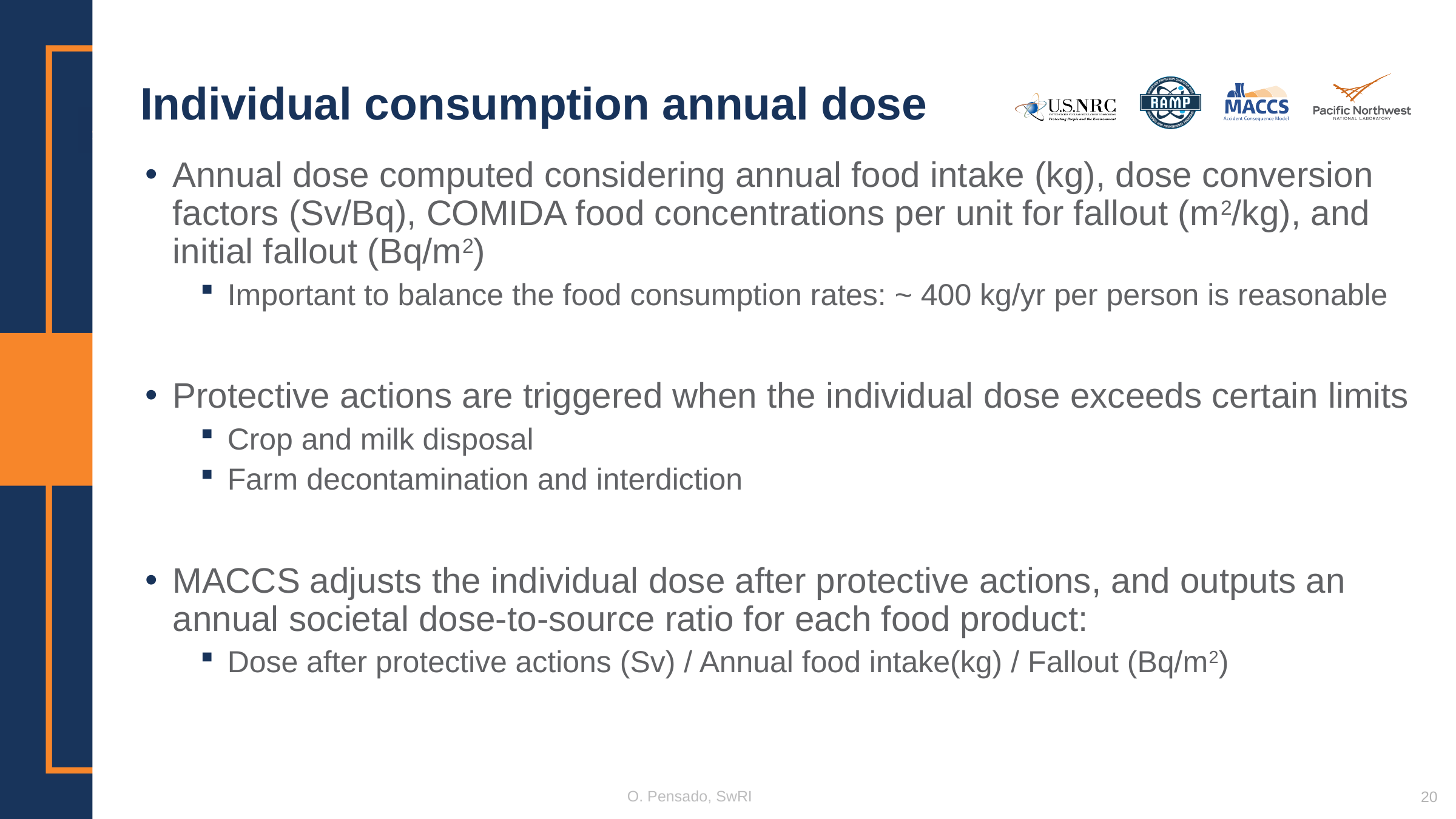

# Individual consumption annual dose
Annual dose computed considering annual food intake (kg), dose conversion factors (Sv/Bq), COMIDA food concentrations per unit for fallout (m2/kg), and initial fallout (Bq/m2)
Important to balance the food consumption rates: ~ 400 kg/yr per person is reasonable

Protective actions are triggered when the individual dose exceeds certain limits
Crop and milk disposal
Farm decontamination and interdiction

MACCS adjusts the individual dose after protective actions, and outputs an annual societal dose-to-source ratio for each food product:
Dose after protective actions (Sv) / Annual food intake(kg) / Fallout (Bq/m2)
O. Pensado, SwRI
20